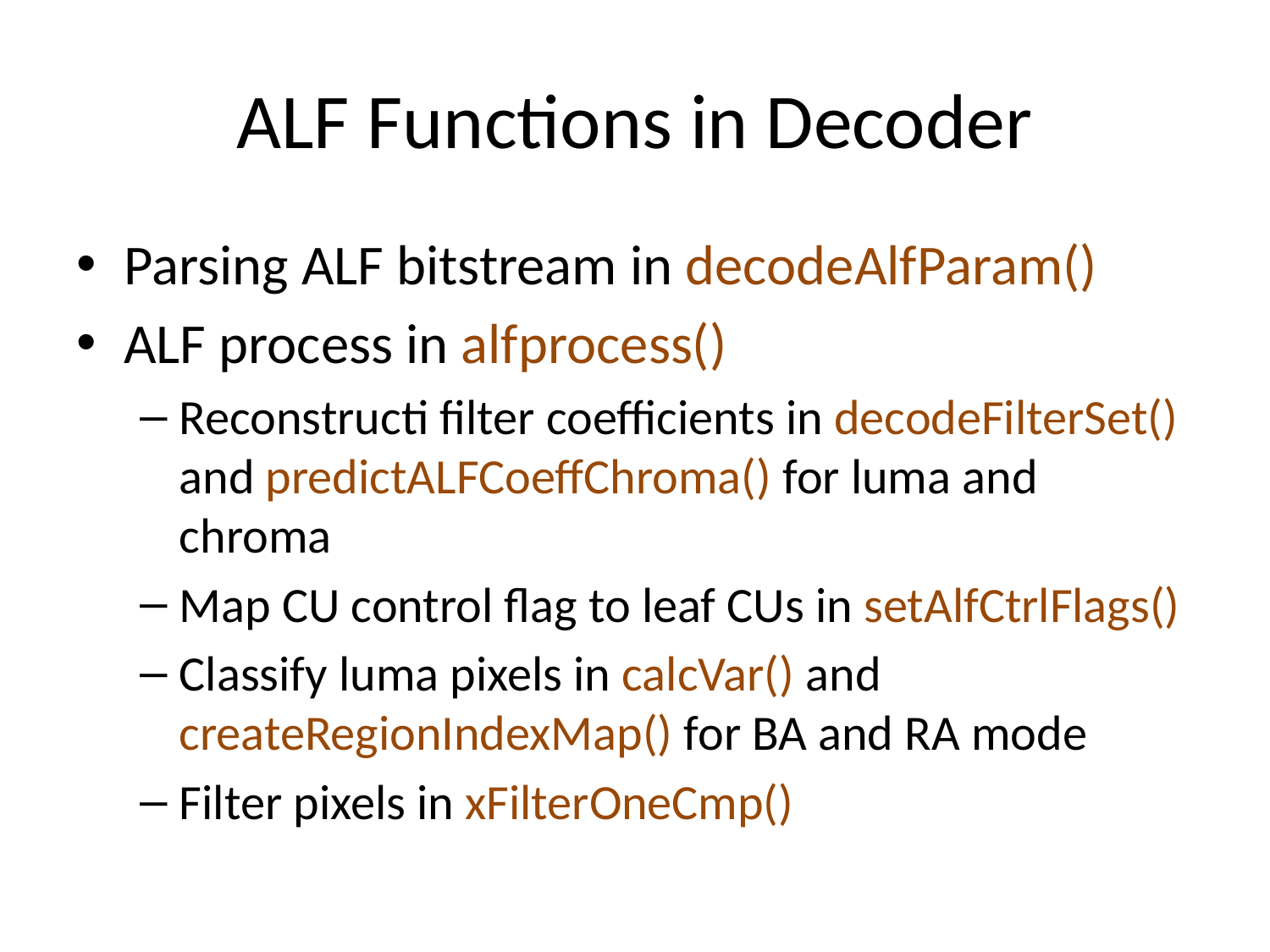

# ALF Functions in Decoder
Parsing ALF bitstream in decodeAlfParam()
ALF process in alfprocess()
Reconstructi filter coefficients in decodeFilterSet() and predictALFCoeffChroma() for luma and chroma
Map CU control flag to leaf CUs in setAlfCtrlFlags()
Classify luma pixels in calcVar() and createRegionIndexMap() for BA and RA mode
Filter pixels in xFilterOneCmp()